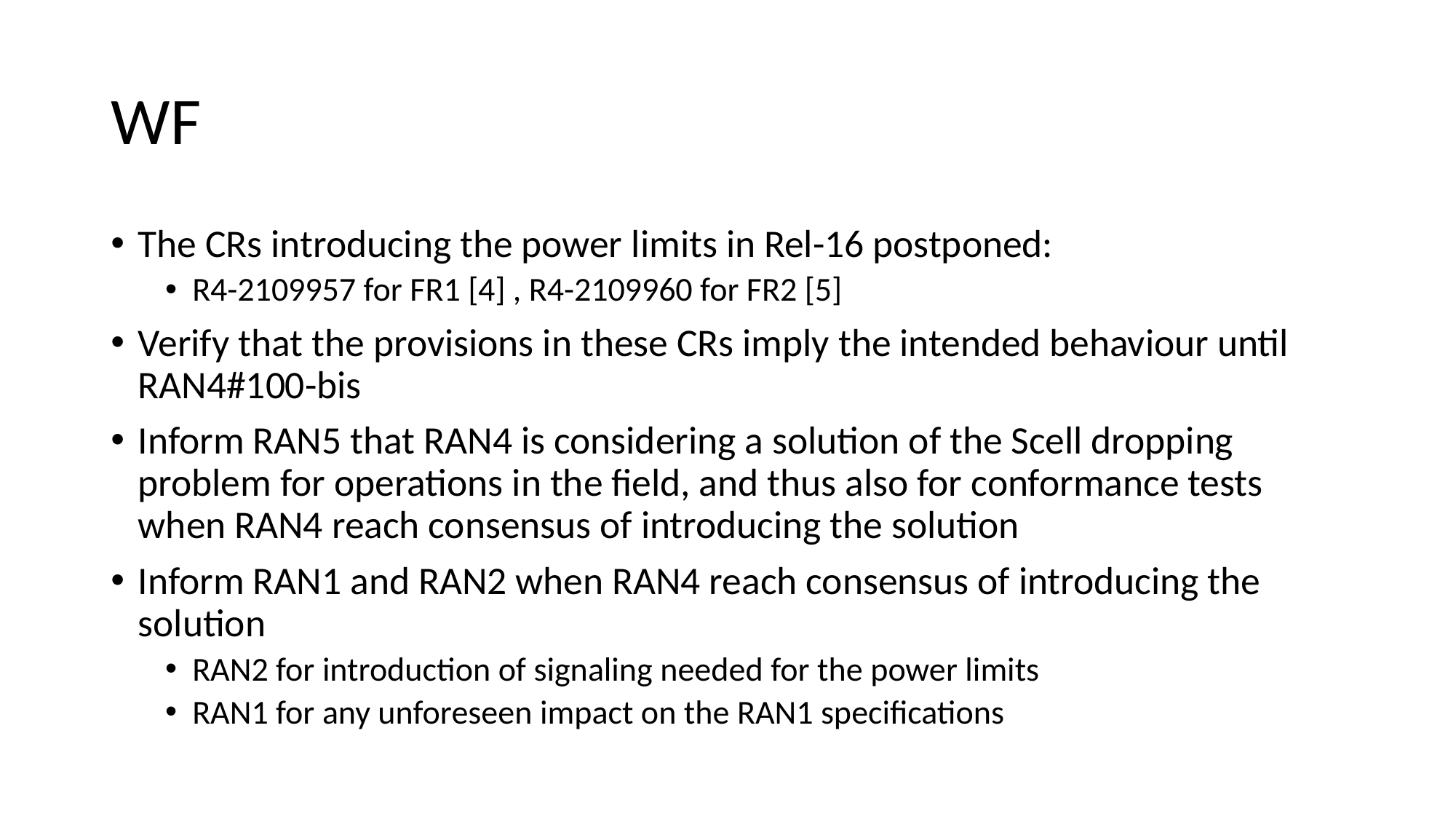

# WF
The CRs introducing the power limits in Rel-16 postponed:
R4-2109957 for FR1 [4] , R4-2109960 for FR2 [5]
Verify that the provisions in these CRs imply the intended behaviour until RAN4#100-bis
Inform RAN5 that RAN4 is considering a solution of the Scell dropping problem for operations in the field, and thus also for conformance tests when RAN4 reach consensus of introducing the solution
Inform RAN1 and RAN2 when RAN4 reach consensus of introducing the solution
RAN2 for introduction of signaling needed for the power limits
RAN1 for any unforeseen impact on the RAN1 specifications